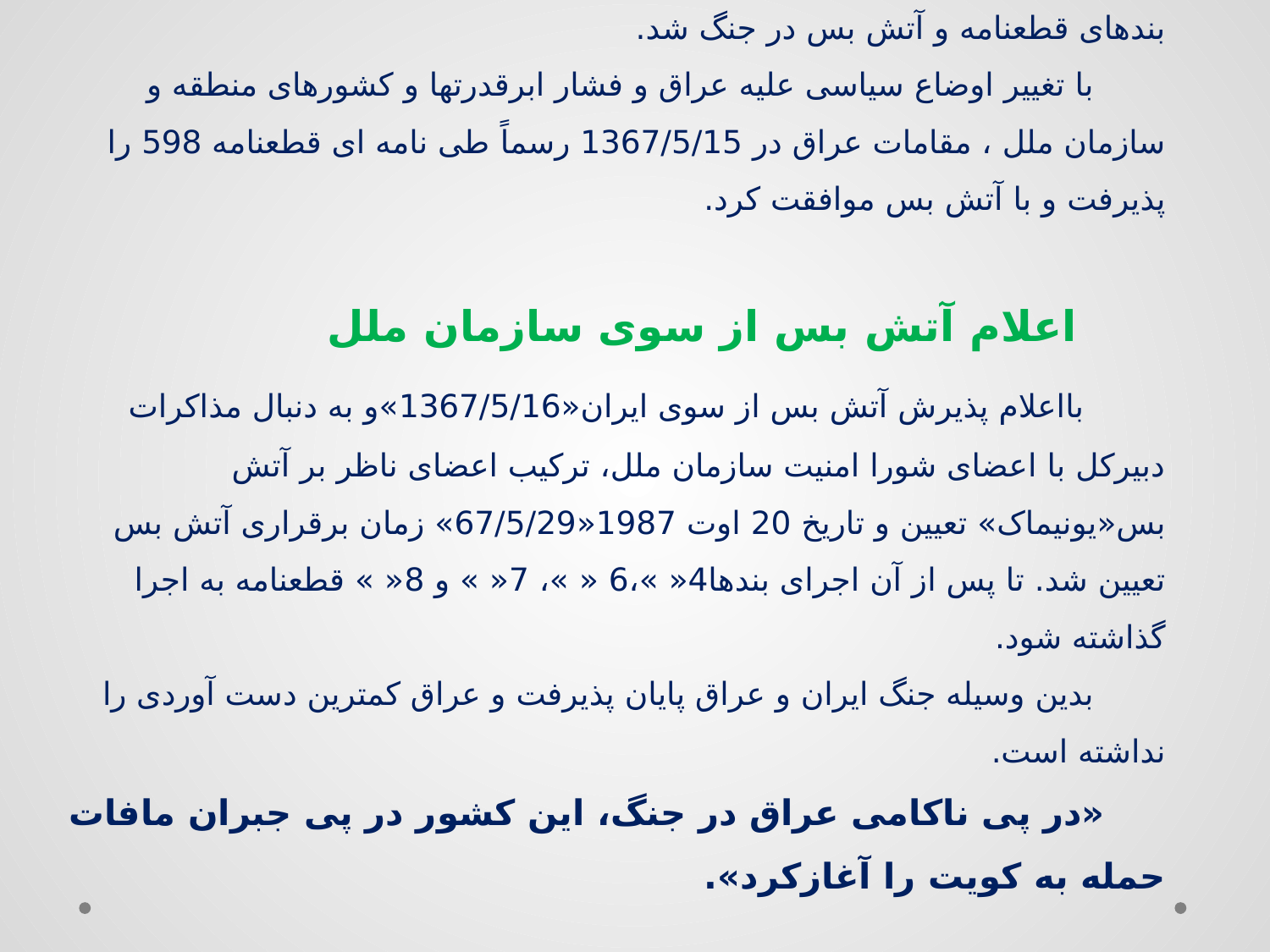

# پذیرش رسمی قطعنامه 598 ازسوی عراق بااعلام پذیرش قطعنامه از سوی ایران، ایران خواهان اجرای هم زمان تمام بندهای قطعنامه و آتش بس در جنگ شد. با تغییر اوضاع سیاسی علیه عراق و فشار ابرقدرتها و کشورهای منطقه و سازمان ملل ، مقامات عراق در 1367/5/15 رسماً طی نامه ای قطعنامه 598 را پذیرفت و با آتش بس موافقت کرد. اعلام آتش بس از سوی سازمان ملل بااعلام پذیرش آتش بس از سوی ایران«1367/5/16»و به دنبال مذاکرات دبیرکل با اعضای شورا امنیت سازمان ملل، ترکیب اعضای ناظر بر آتش بس«یونیماک» تعیین و تاریخ 20 اوت 1987«67/5/29» زمان برقراری آتش بس تعیین شد. تا پس از آن اجرای بندها4« »،6 « »، 7« » و 8« » قطعنامه به اجرا گذاشته شود. بدین وسیله جنگ ایران و عراق پایان پذیرفت و عراق کمترین دست آوردی را نداشته است. «در پی ناکامی عراق در جنگ، این کشور در پی جبران مافات حمله به کویت را آغازکرد».